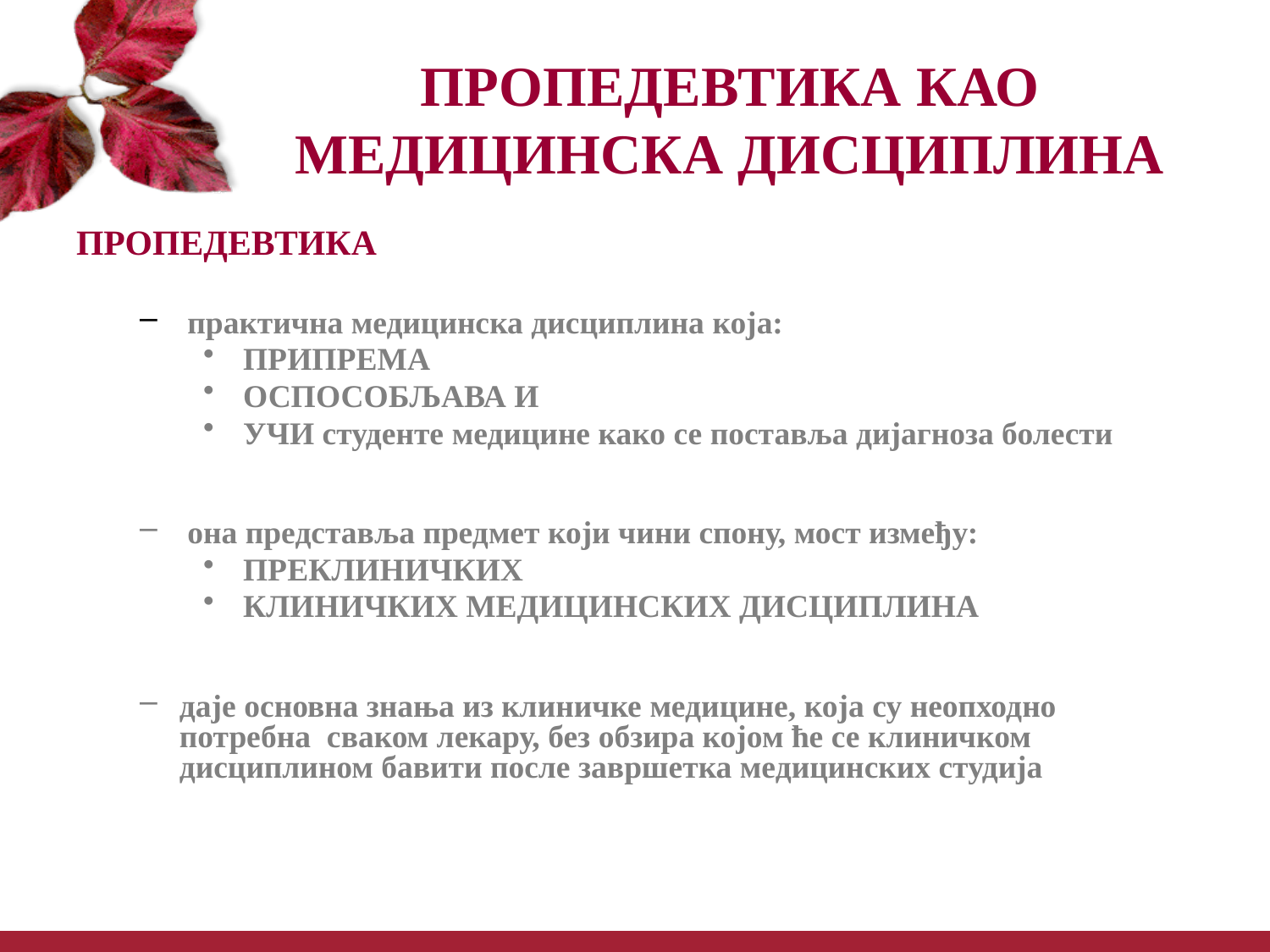

# ПРОПЕДЕВТИКА КАО МЕДИЦИНСКА ДИСЦИПЛИНА
ПРОПЕДЕВТИКА

 практична медицинска дисциплина која:
 ПРИПРЕМА
 ОСПОСОБЉАВА И
 УЧИ студенте медицине како се поставља дијагноза болести

 она представља предмет који чини спону, мост између:
 ПРЕКЛИНИЧКИХ
 КЛИНИЧКИХ МЕДИЦИНСКИХ ДИСЦИПЛИНА

даје основна знања из клиничке медицине, која су неопходно потребна  сваком лекару, без обзира којом ће се клиничком дисциплином бавити после завршетка медицинских студија